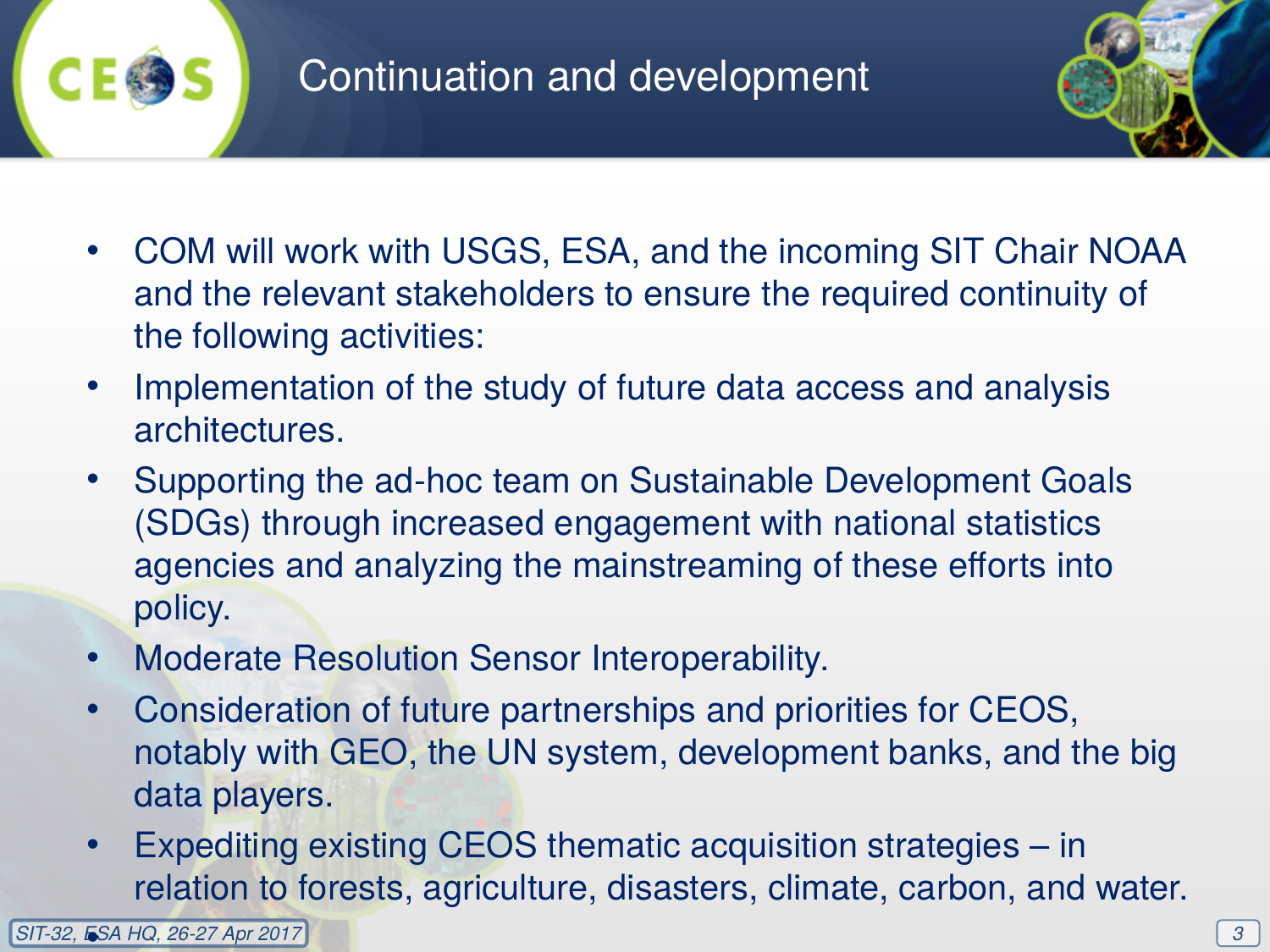

Continuation and development
COM will work with USGS, ESA, and the incoming SIT Chair NOAA and the relevant stakeholders to ensure the required continuity of the following activities:
Implementation of the study of future data access and analysis architectures.
Supporting the ad-hoc team on Sustainable Development Goals (SDGs) through increased engagement with national statistics agencies and analyzing the mainstreaming of these efforts into policy.
Moderate Resolution Sensor Interoperability.
Consideration of future partnerships and priorities for CEOS, notably with GEO, the UN system, development banks, and the big data players.
Expediting existing CEOS thematic acquisition strategies – in relation to forests, agriculture, disasters, climate, carbon, and water.

3